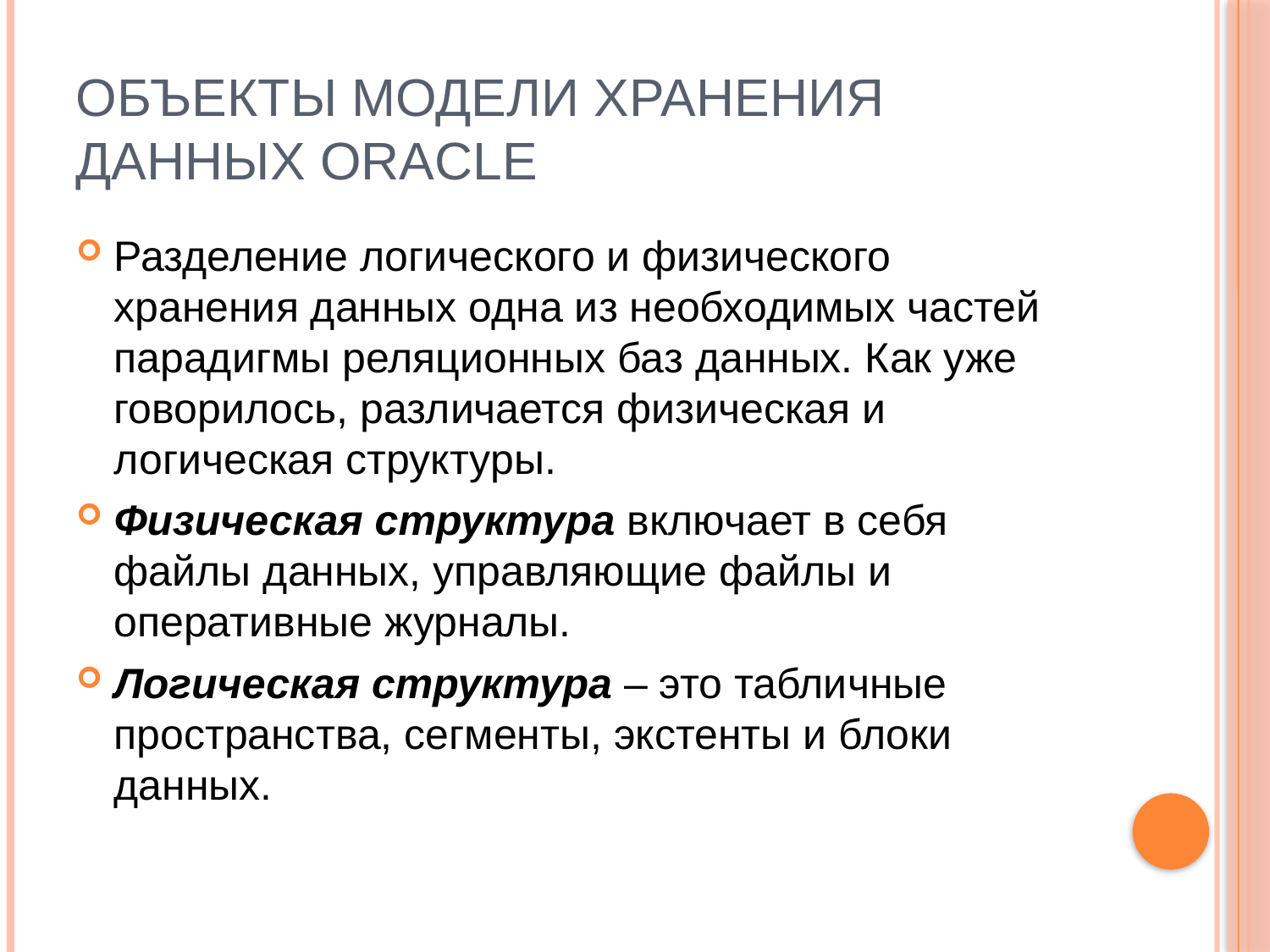

# Объекты модели хранения данных ORACLE
Разделение логического и физического хранения данных одна из необходимых частей парадигмы реляционных баз данных. Как уже говорилось, различается физическая и логическая структуры.
Физическая структура включает в себя файлы данных, управляющие файлы и оперативные журналы.
Логическая структура – это табличные пространства, сегменты, экстенты и блоки данных.